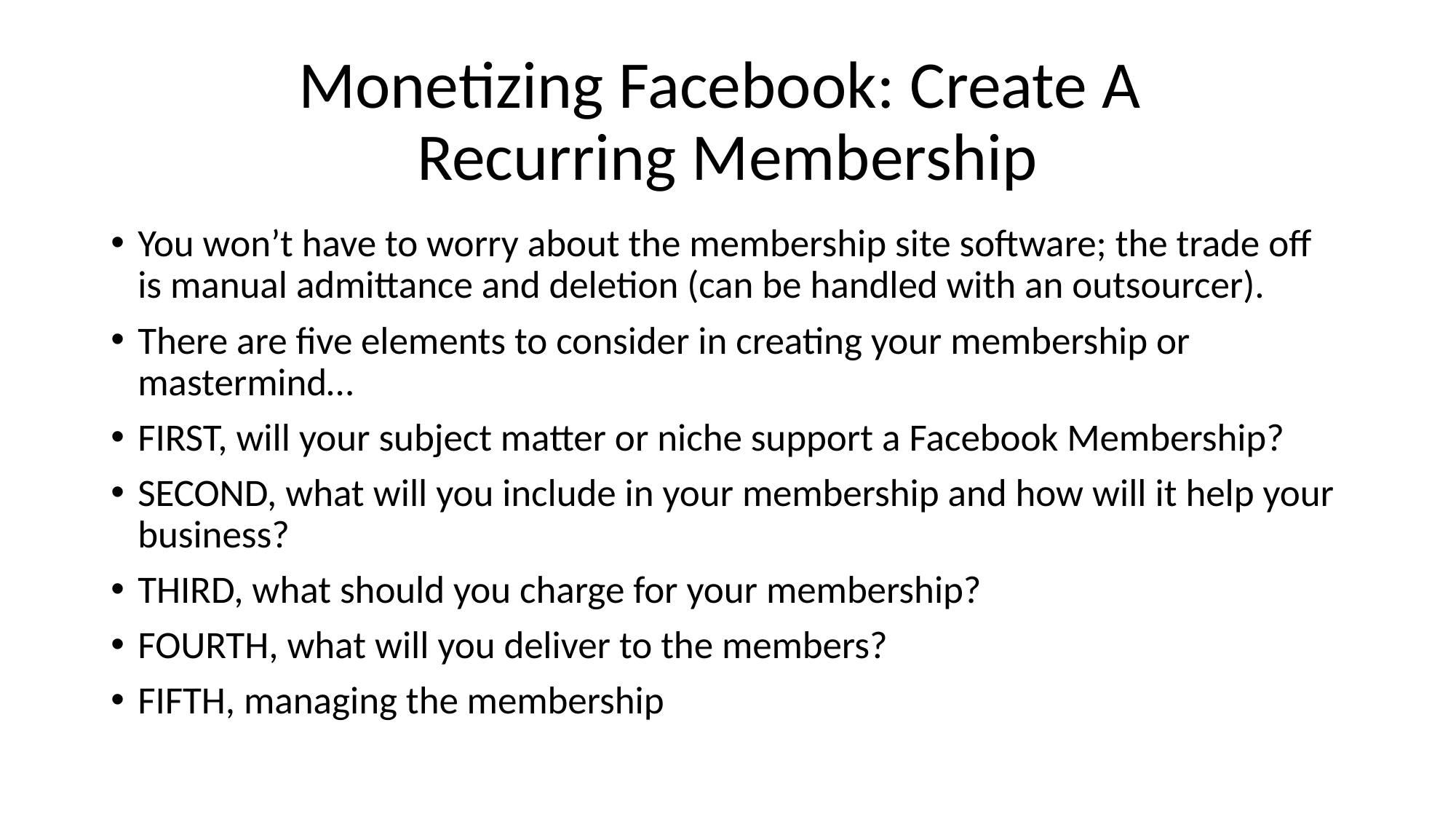

# Monetizing Facebook: Create A Recurring Membership
You won’t have to worry about the membership site software; the trade off is manual admittance and deletion (can be handled with an outsourcer).
There are five elements to consider in creating your membership or mastermind…
FIRST, will your subject matter or niche support a Facebook Membership?
SECOND, what will you include in your membership and how will it help your business?
THIRD, what should you charge for your membership?
FOURTH, what will you deliver to the members?
FIFTH, managing the membership